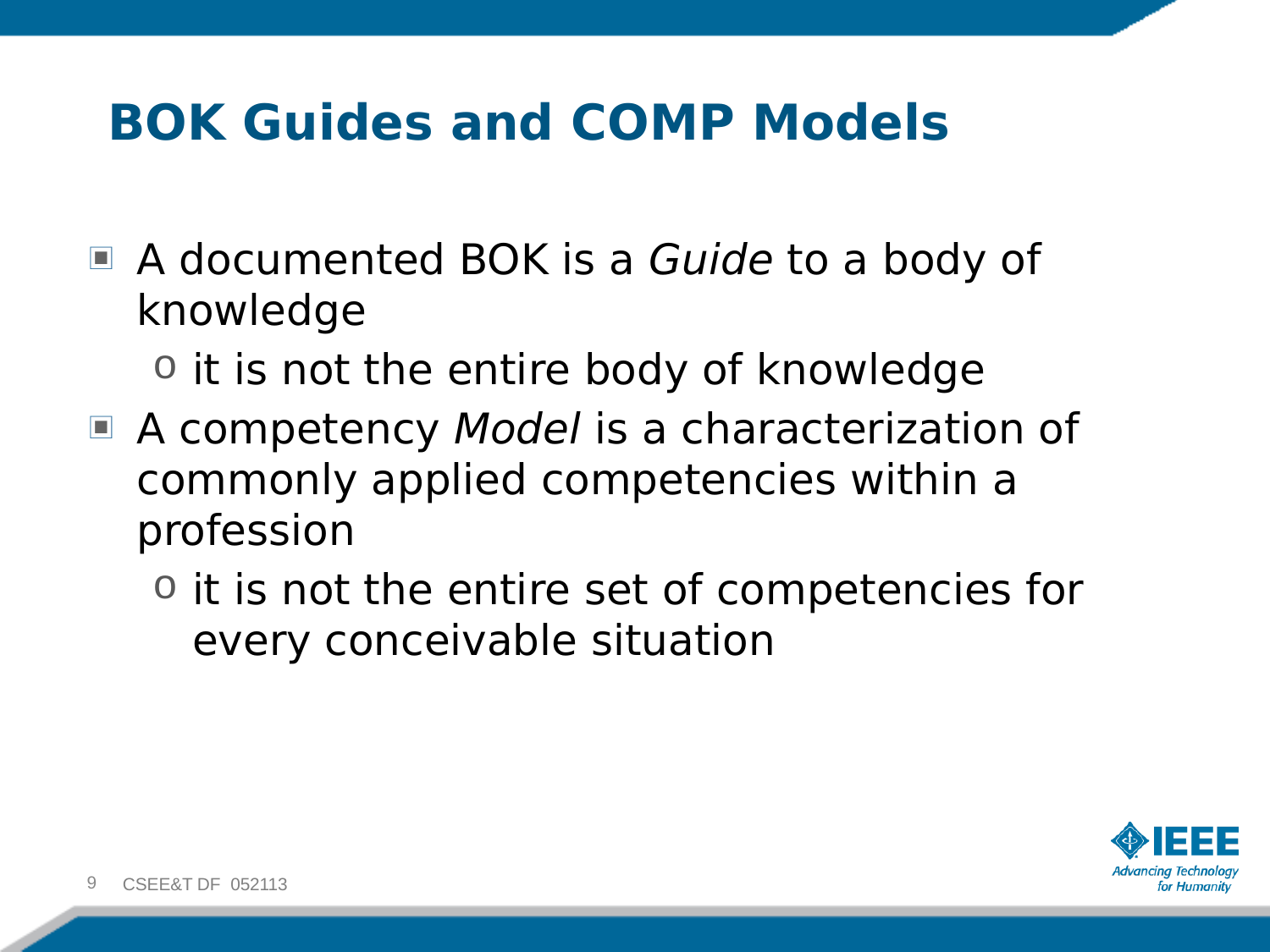

# BOK Guides and COMP Models
A documented BOK is a Guide to a body of knowledge
it is not the entire body of knowledge
A competency Model is a characterization of commonly applied competencies within a profession
it is not the entire set of competencies for every conceivable situation
9